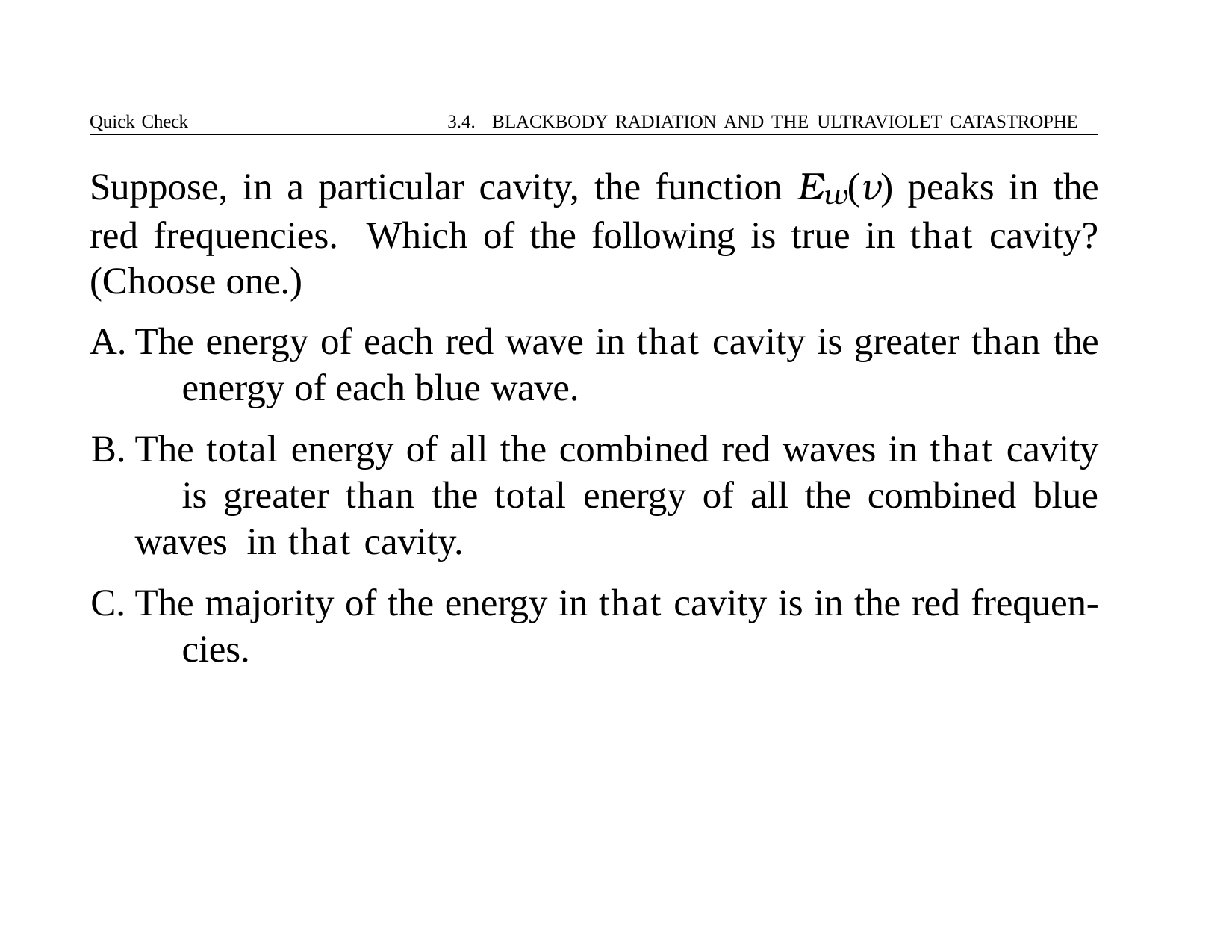

Quick Check	3.4.  BLACKBODY RADIATION AND THE ULTRAVIOLET CATASTROPHE

# Suppose, in a particular cavity, the function Ew(ν) peaks in the red frequencies.  Which of the following is true in that cavity? (Choose one.)
The energy of each red wave in that cavity is greater than the 	energy of each blue wave.
The total energy of all the combined red waves in that cavity 	is greater than the total energy of all the combined blue waves 	in that cavity.
The majority of the energy in that cavity is in the red frequen- 	cies.